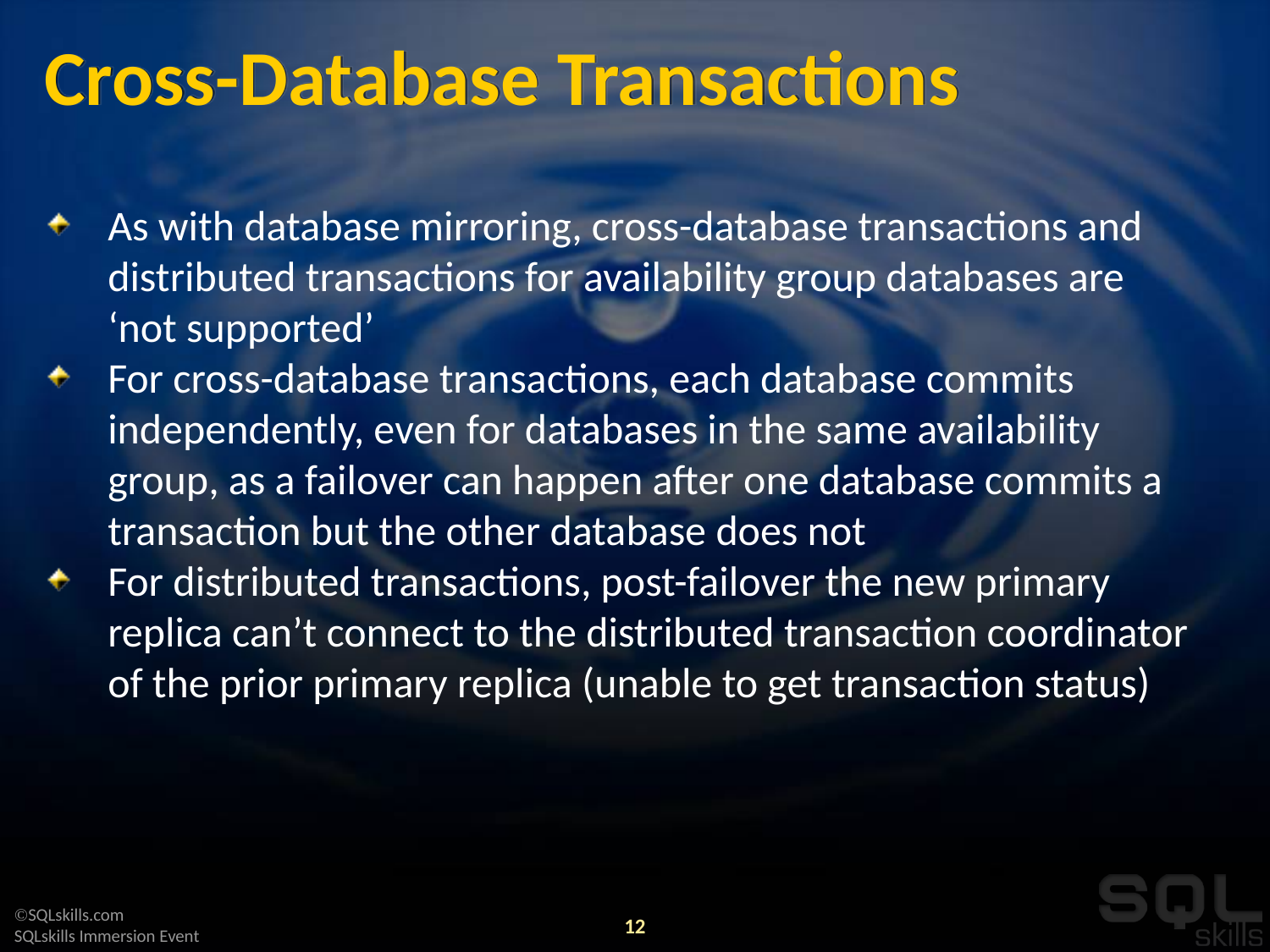

# Cross-Database Transactions
As with database mirroring, cross-database transactions and distributed transactions for availability group databases are ‘not supported’
For cross-database transactions, each database commits independently, even for databases in the same availability group, as a failover can happen after one database commits a transaction but the other database does not
For distributed transactions, post-failover the new primary replica can’t connect to the distributed transaction coordinator of the prior primary replica (unable to get transaction status)
12